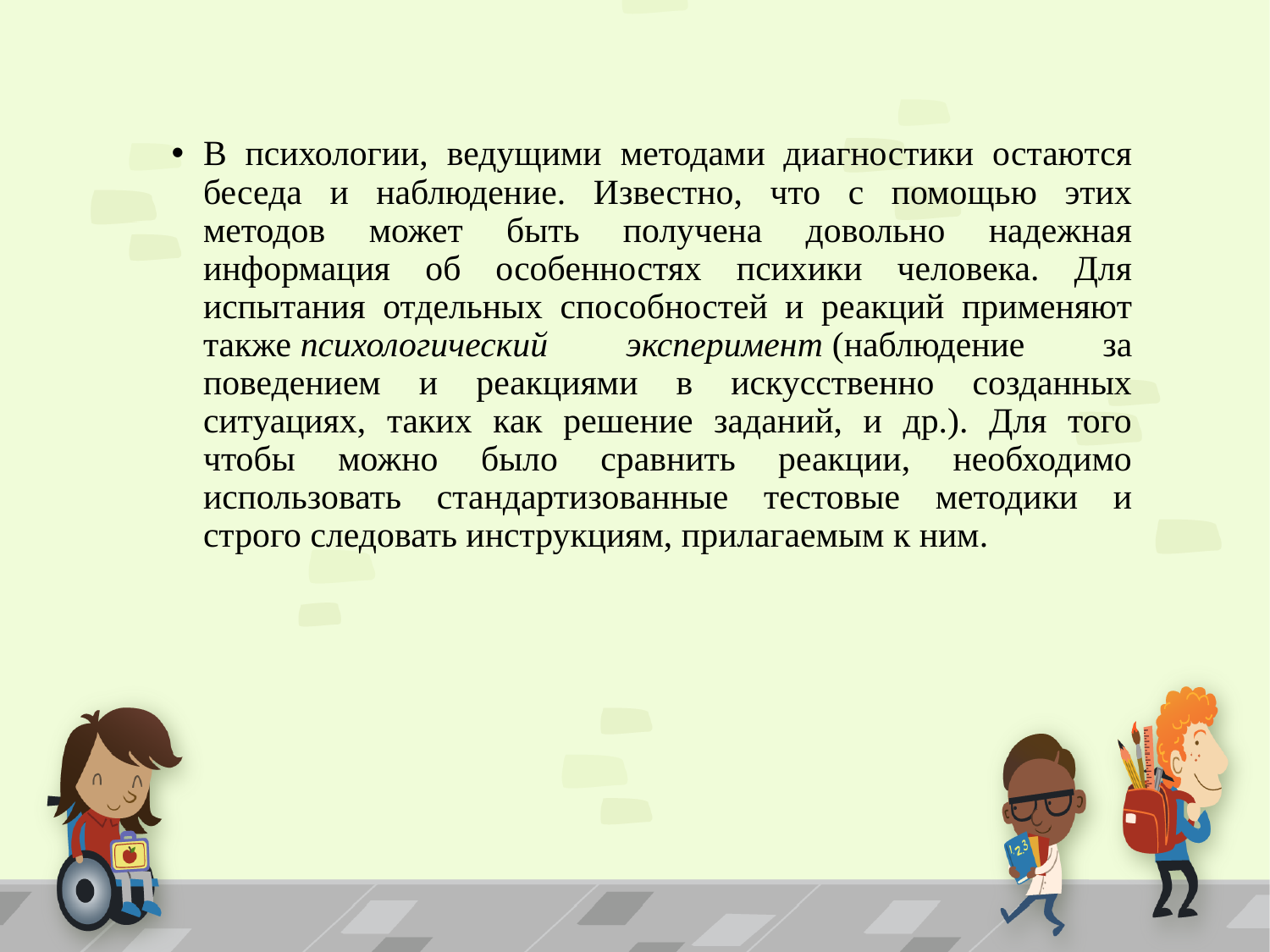

В психологии, ведущими методами диагностики остаются беседа и наблюдение. Известно, что с помощью этих методов может быть получена довольно надежная информация об особенностях психики человека. Для испытания отдельных способностей и реакций применяют также психологический эксперимент (наблюдение за поведением и реакциями в искусственно созданных ситуациях, таких как решение заданий, и др.). Для того чтобы можно было сравнить реакции, необходимо использовать стандартизованные тестовые методики и строго следовать инструкциям, прилагаемым к ним.